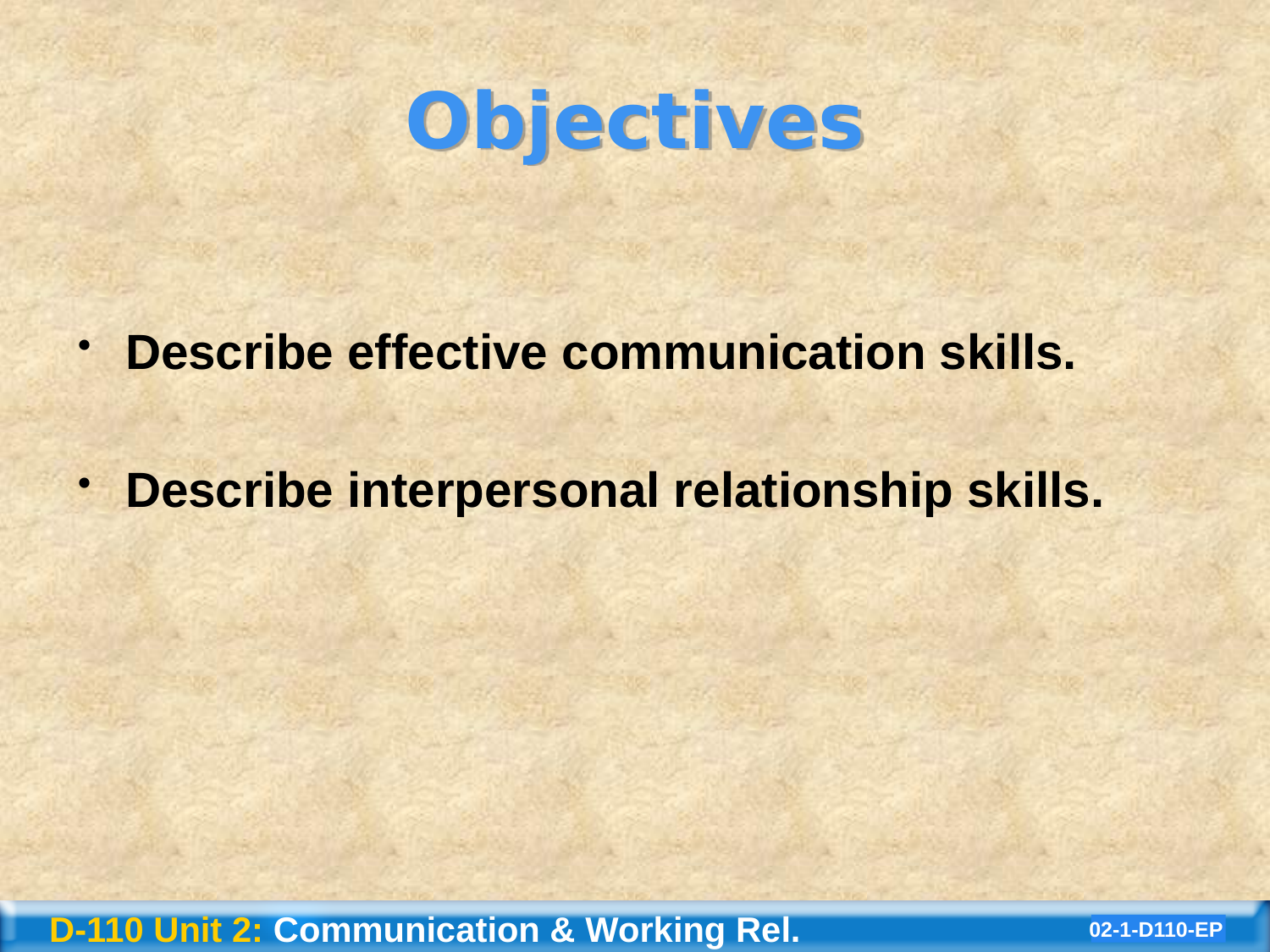

# Objectives
Describe effective communication skills.

Describe interpersonal relationship skills.
D-110 Unit 2: Communication & Working Rel.
02-1-D110-EP